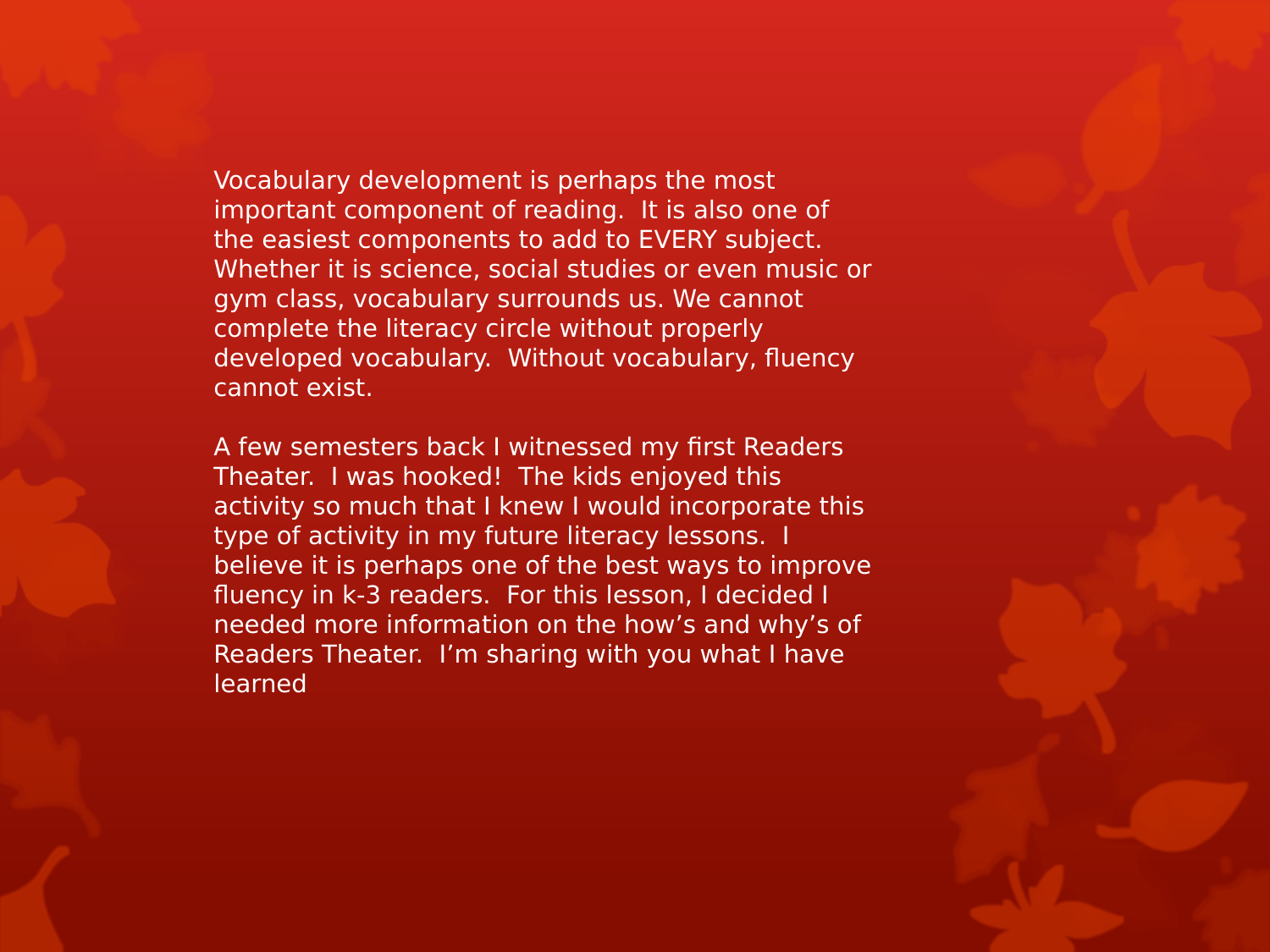

Vocabulary development is perhaps the most important component of reading.  It is also one of the easiest components to add to EVERY subject. Whether it is science, social studies or even music or gym class, vocabulary surrounds us. We cannot complete the literacy circle without properly developed vocabulary.  Without vocabulary, fluency cannot exist.

A few semesters back I witnessed my first Readers Theater.  I was hooked!  The kids enjoyed this activity so much that I knew I would incorporate this type of activity in my future literacy lessons.  I believe it is perhaps one of the best ways to improve fluency in k-3 readers.  For this lesson, I decided I needed more information on the how’s and why’s of Readers Theater.  I’m sharing with you what I have learned